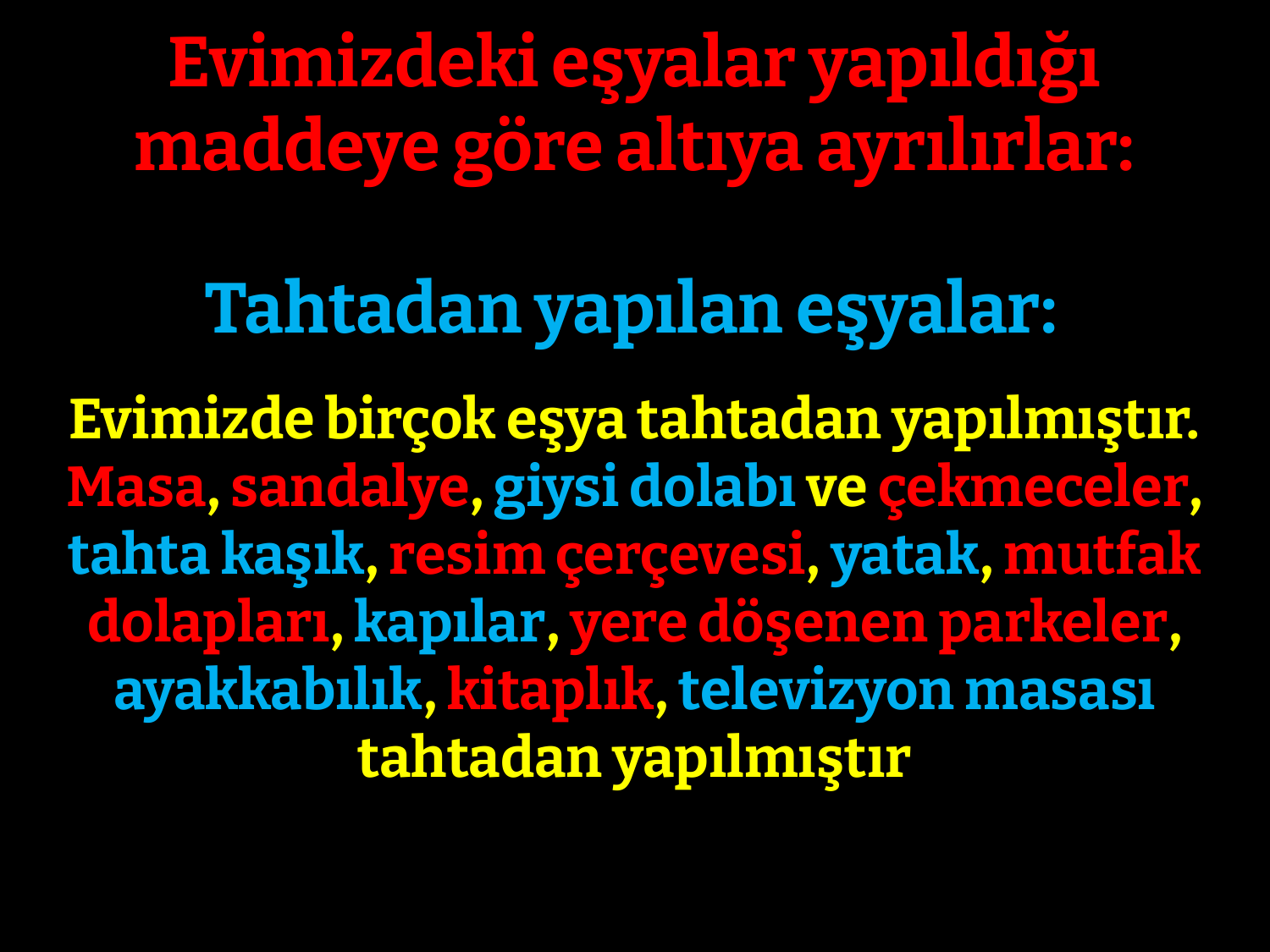

Evimizdeki eşyalar yapıldığı maddeye göre altıya ayrılırlar:
Tahtadan yapılan eşyalar:
#
Evimizde birçok eşya tahtadan yapılmıştır. Masa, sandalye, giysi dolabı ve çekmeceler, tahta kaşık, resim çerçevesi, yatak, mutfak dolapları, kapılar, yere döşenen parkeler, ayakkabılık, kitaplık, televizyon masası tahtadan yapılmıştır